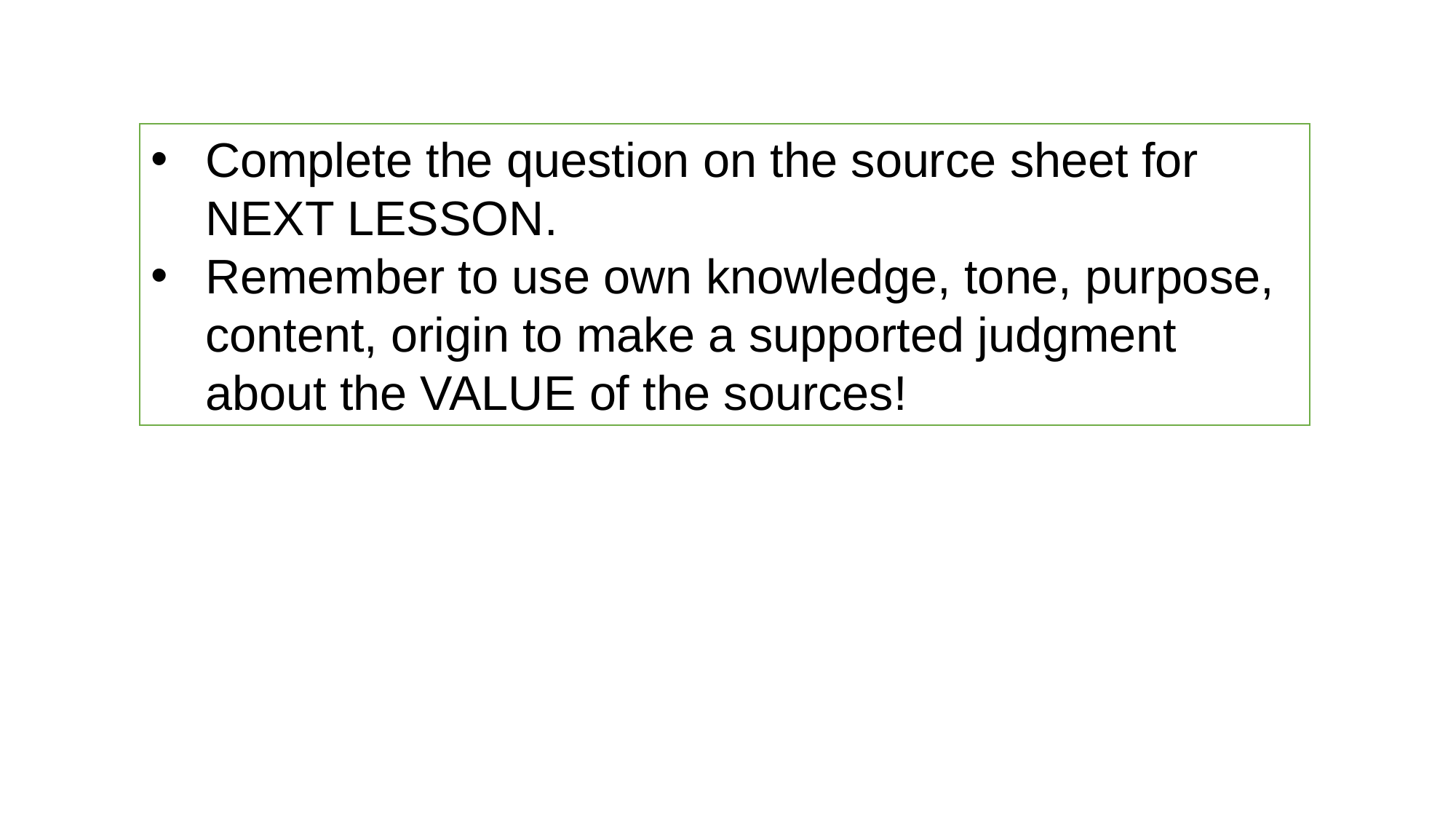

Complete the question on the source sheet for NEXT LESSON.
Remember to use own knowledge, tone, purpose, content, origin to make a supported judgment about the VALUE of the sources!